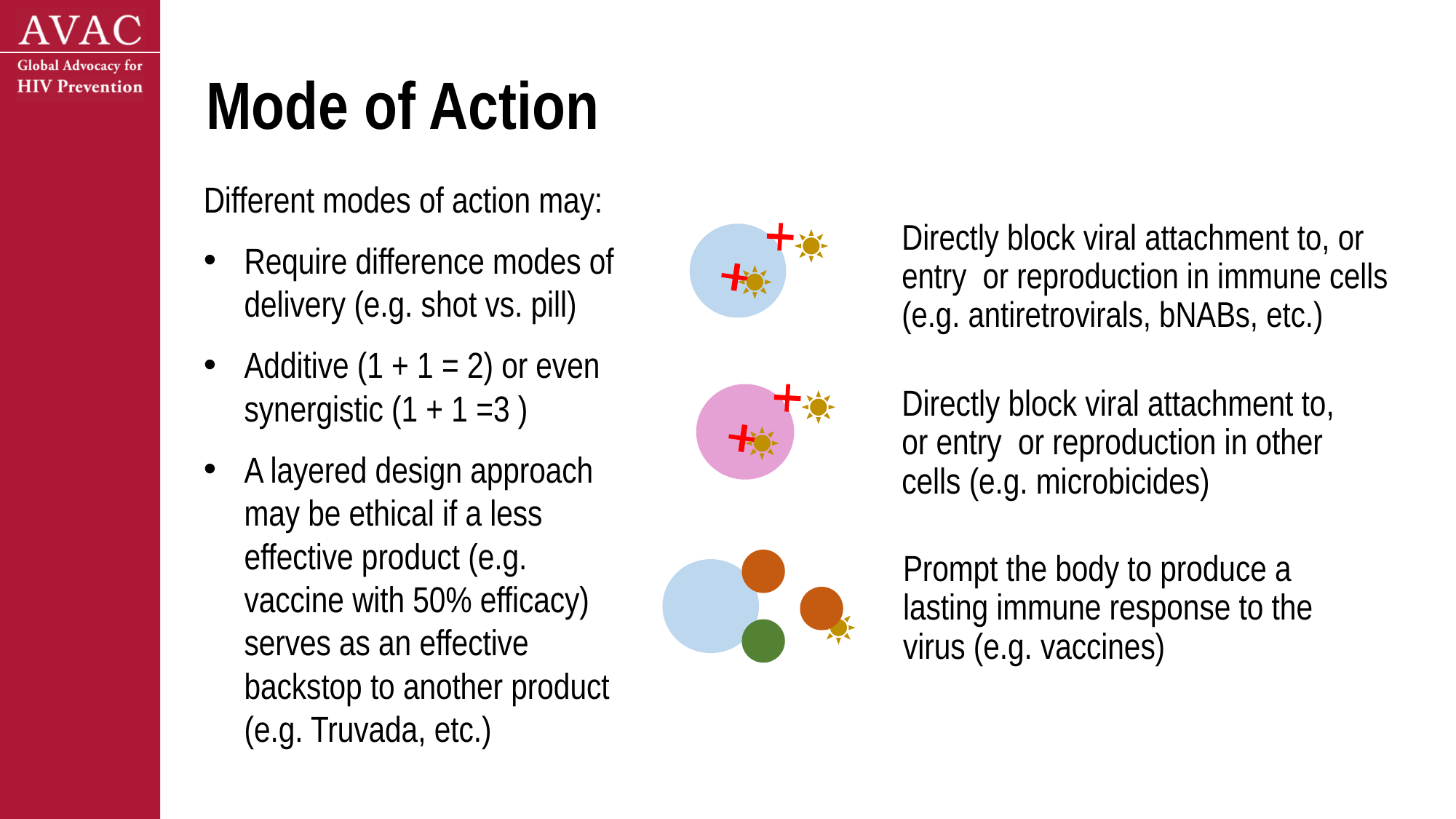

# Mode of Action
Different modes of action may:
Require difference modes of delivery (e.g. shot vs. pill)
Additive (1 + 1 = 2) or even synergistic (1 + 1 =3 )
A layered design approach may be ethical if a less effective product (e.g. vaccine with 50% efficacy) serves as an effective backstop to another product (e.g. Truvada, etc.)
Directly block viral attachment to, or entry  or reproduction in immune cells (e.g. antiretrovirals, bNABs, etc.)

Directly block viral attachment to, or entry  or reproduction in other cells (e.g. microbicides)

Prompt the body to produce a lasting immune response to the virus (e.g. vaccines)